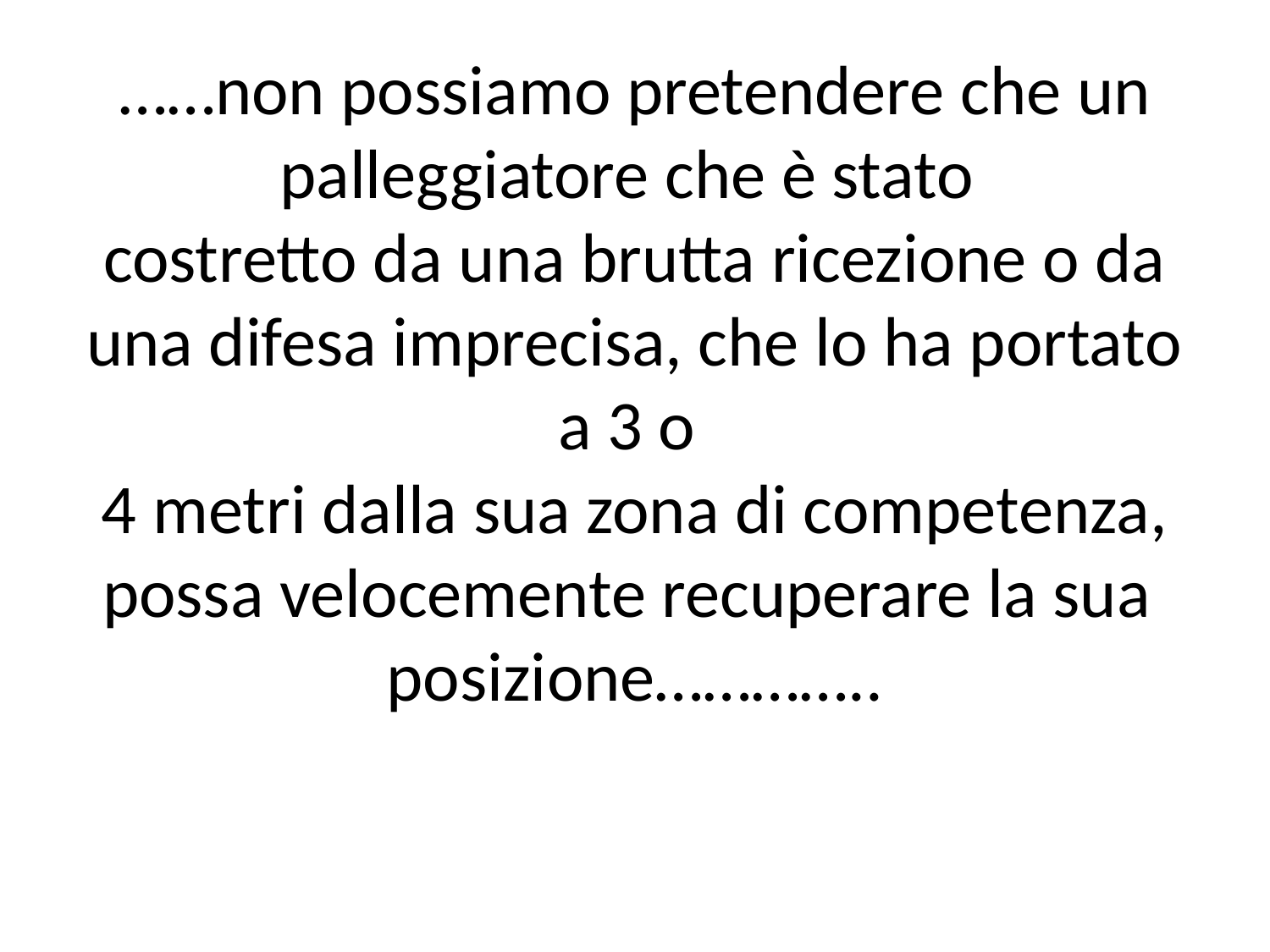

# ……non possiamo pretendere che un palleggiatore che è stato costretto da una brutta ricezione o da una difesa imprecisa, che lo ha portato a 3 o 4 metri dalla sua zona di competenza, possa velocemente recuperare la sua posizione…………..